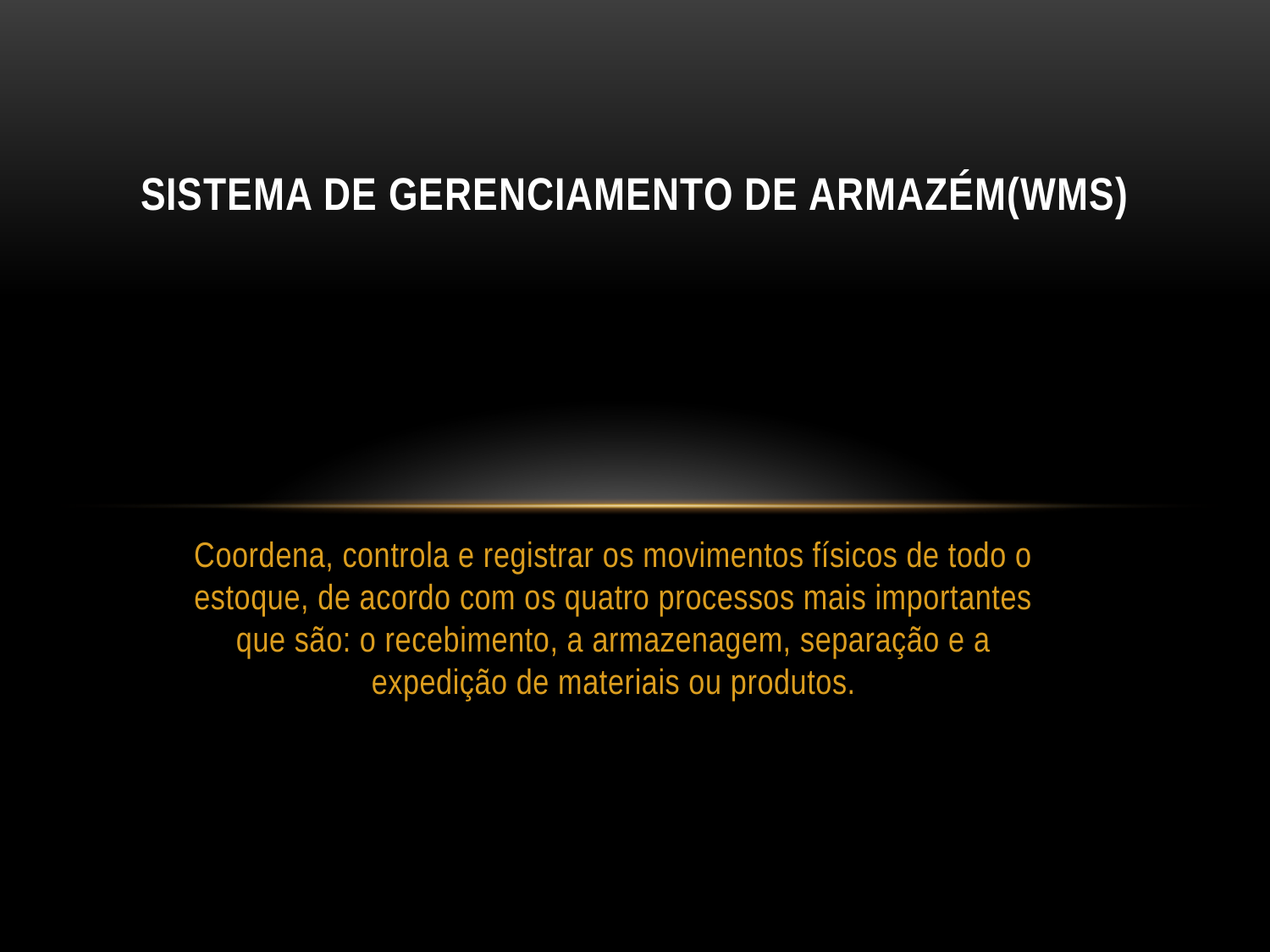

# Sistema de Gerenciamento de Armazém(Wms)
Coordena, controla e registrar os movimentos físicos de todo o estoque, de acordo com os quatro processos mais importantes que são: o recebimento, a armazenagem, separação e a expedição de materiais ou produtos.